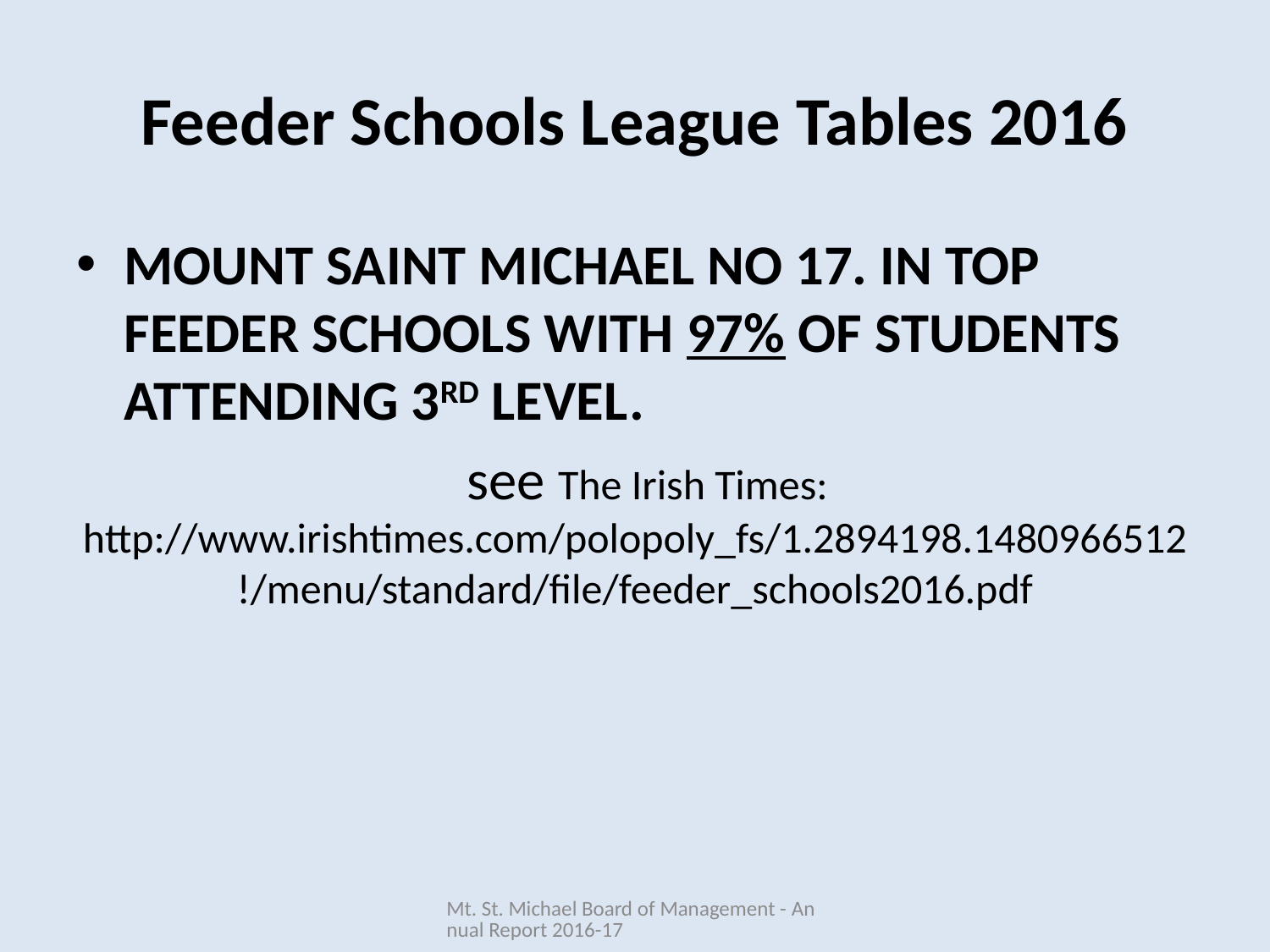

# Feeder Schools League Tables 2016
MOUNT SAINT MICHAEL NO 17. IN TOP FEEDER SCHOOLS WITH 97% OF STUDENTS ATTENDING 3RD LEVEL.
  see The Irish Times: http://www.irishtimes.com/polopoly_fs/1.2894198.1480966512!/menu/standard/file/feeder_schools2016.pdf
Mt. St. Michael Board of Management - Annual Report 2016-17